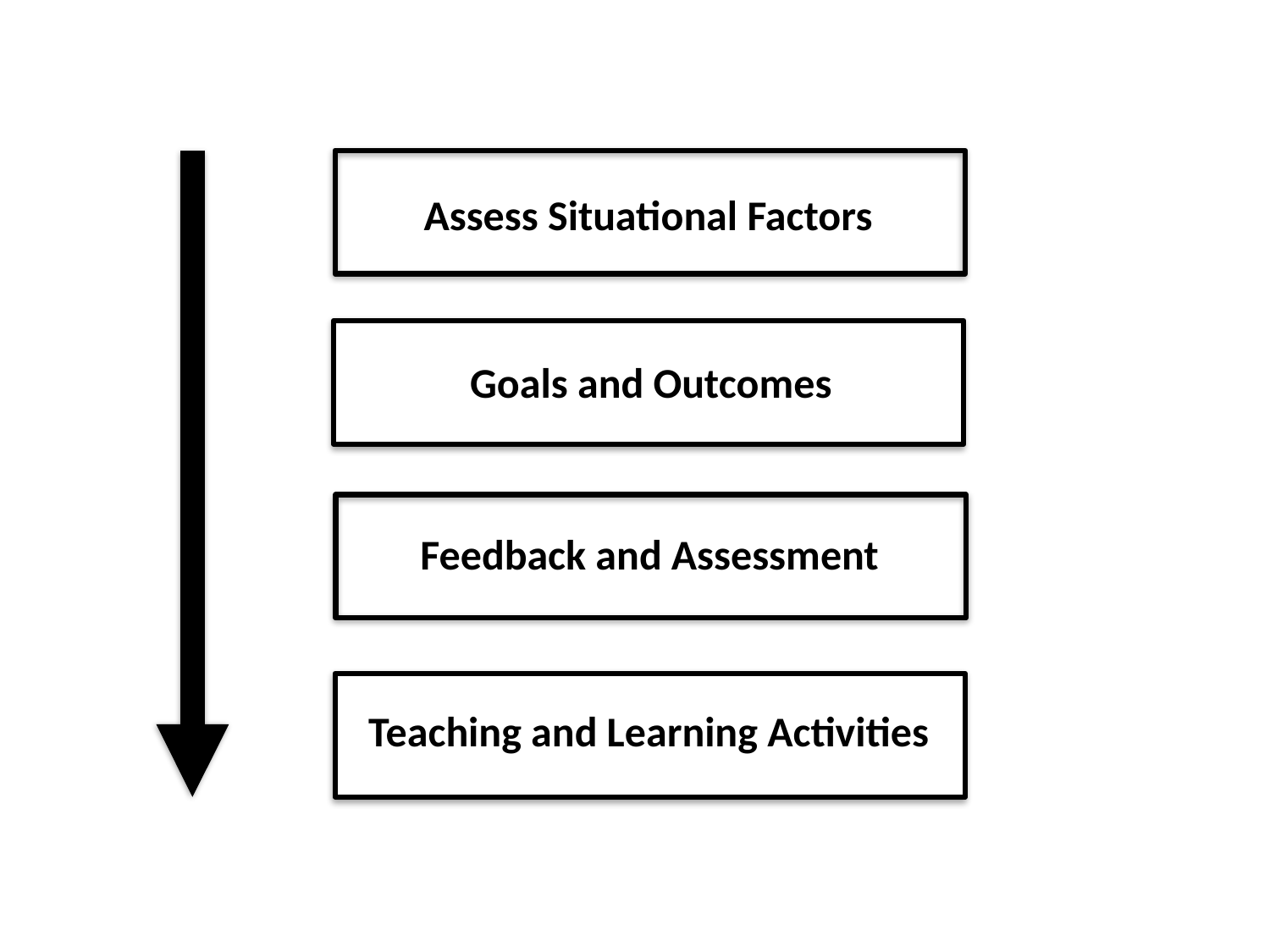

Assess Situational Factors

Goals and Outcomes

Feedback and Assessment

Teaching and Learning Activities